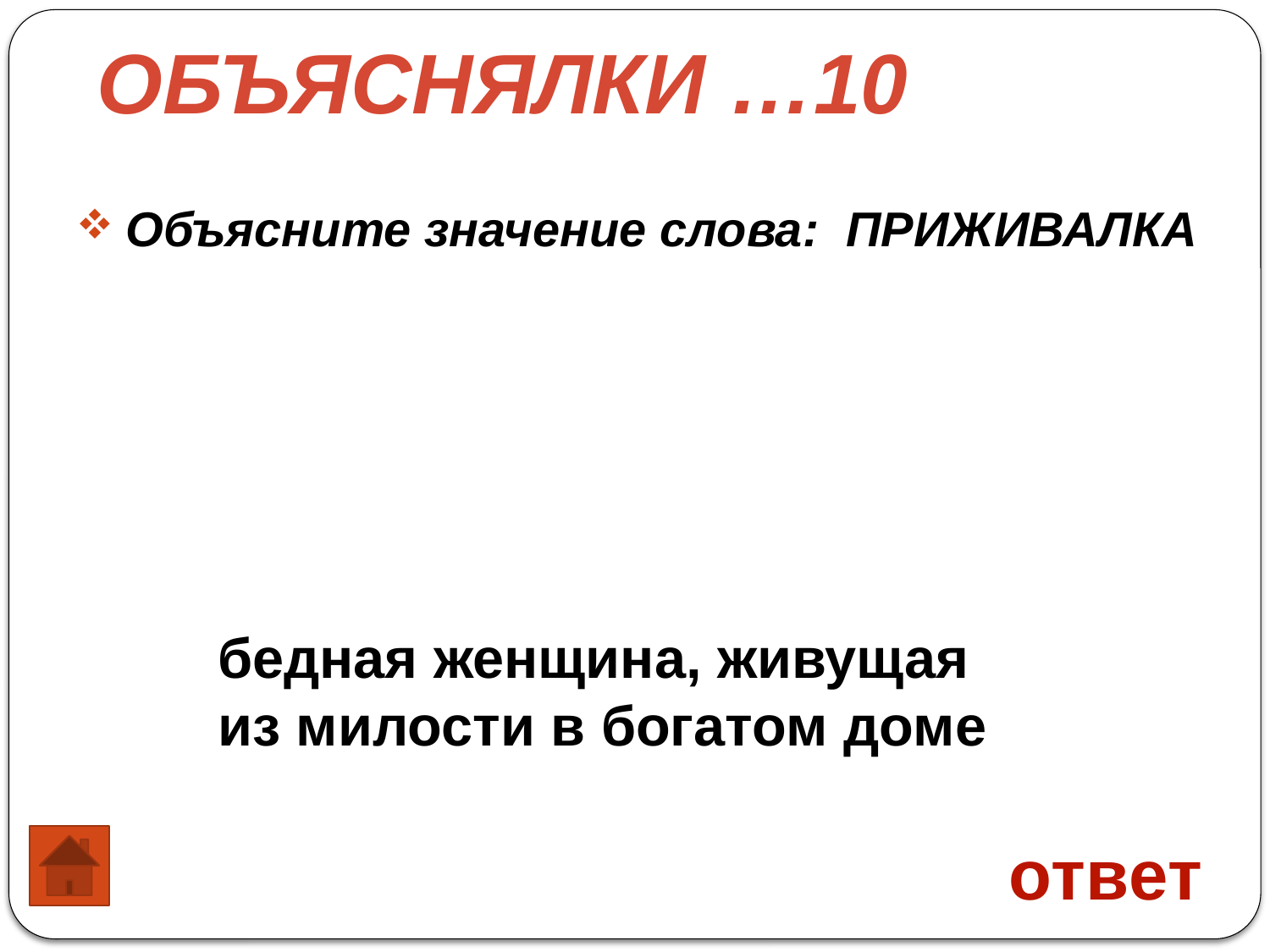

# Объяснялки …10
 Объясните значение слова:  ПРИЖИВАЛКА

бедная женщина, живущая из милости в богатом доме
ответ